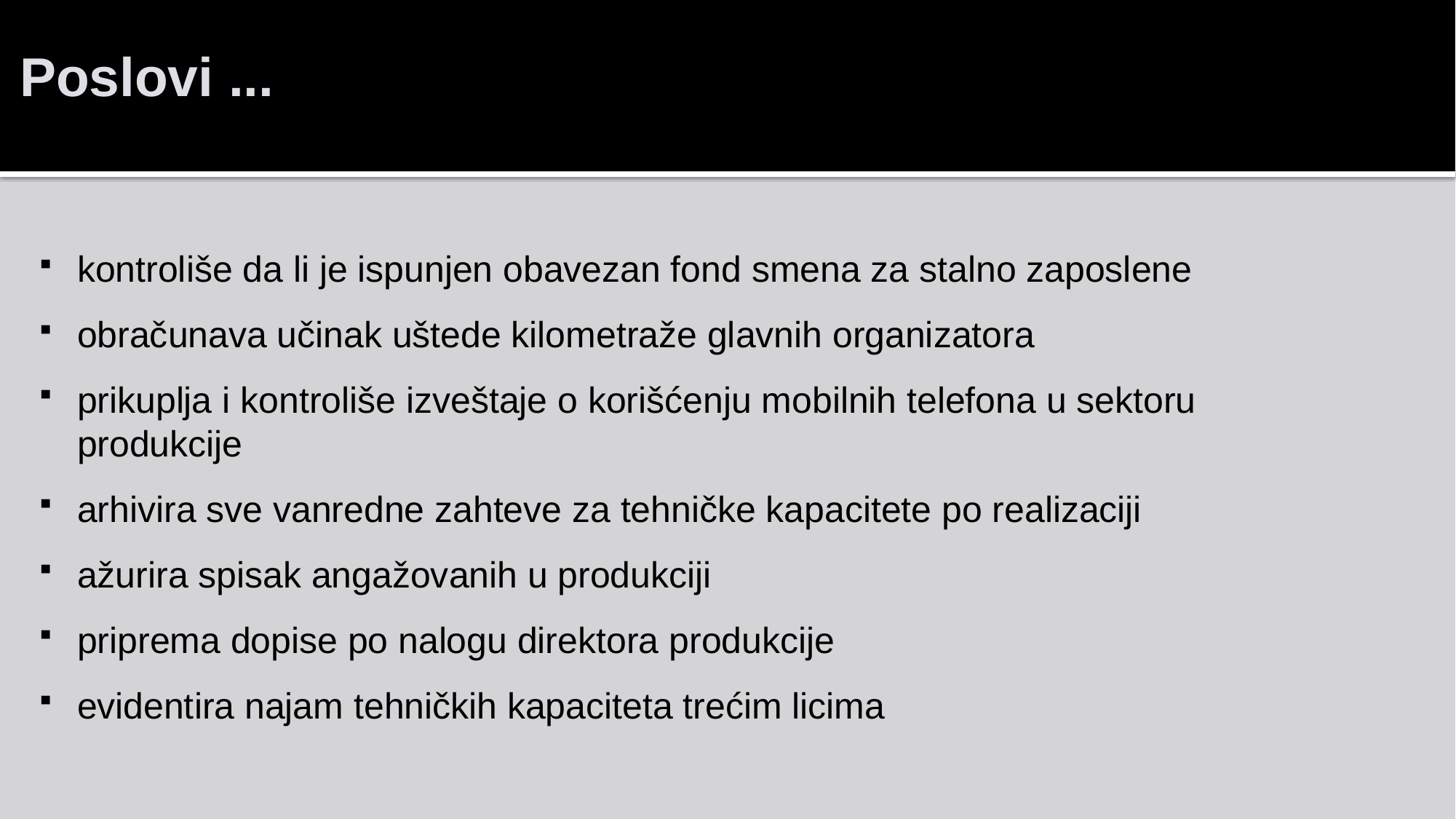

Poslovi ...

kontroliše da li je ispunjen obavezan fond smena za stalno zaposlene

obračunava učinak uštede kilometraže glavnih organizatora

prikuplja i kontroliše izveštaje o korišćenju mobilnih telefona u sektoru produkcije

arhivira sve vanredne zahteve za tehničke kapacitete po realizaciji

ažurira spisak angažovanih u produkciji

priprema dopise po nalogu direktora produkcije

evidentira najam tehničkih kapaciteta trećim licima